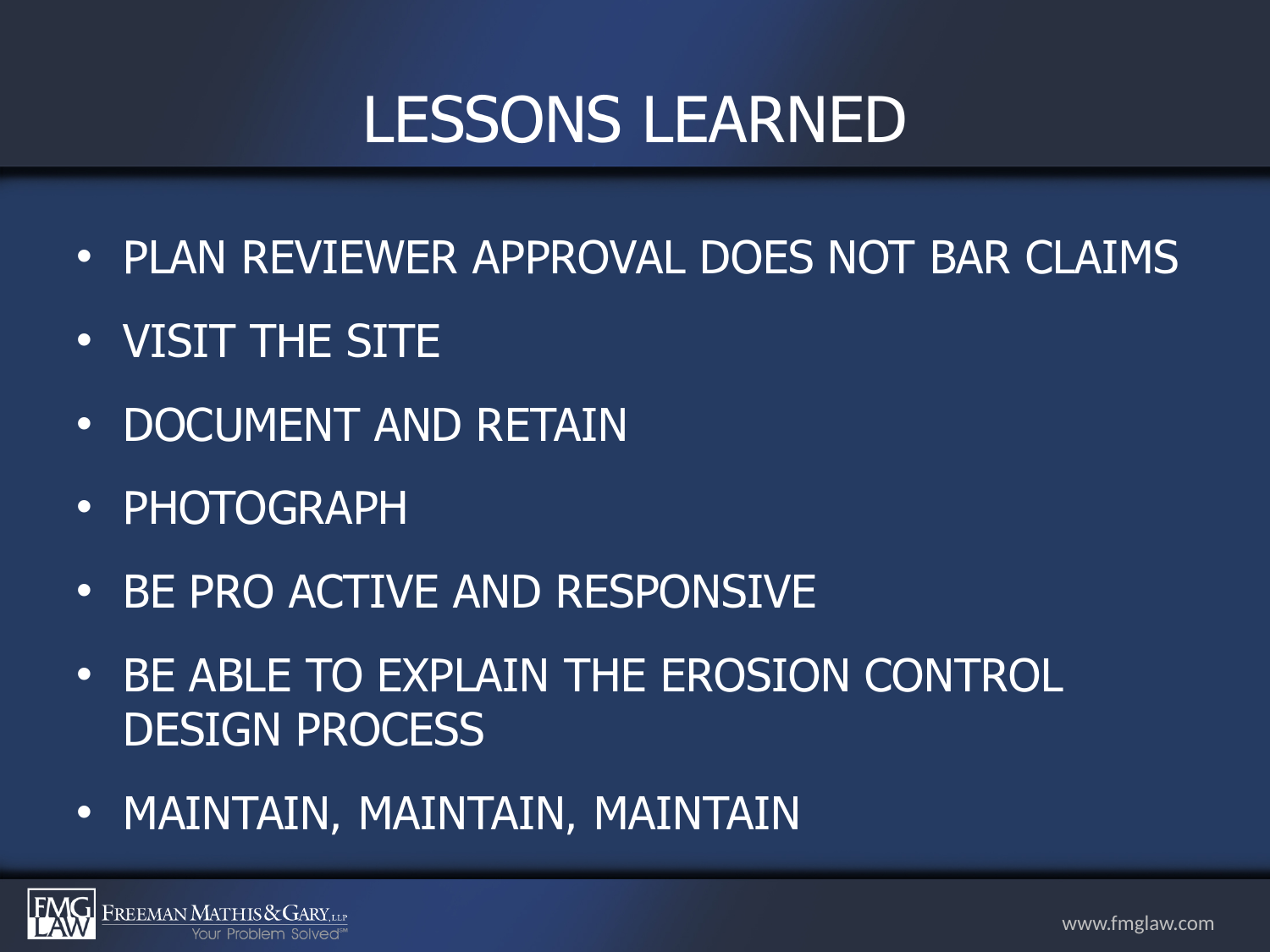

# LESSONS LEARNED
PLAN REVIEWER APPROVAL DOES NOT BAR CLAIMS
VISIT THE SITE
DOCUMENT AND RETAIN
PHOTOGRAPH
BE PRO ACTIVE AND RESPONSIVE
BE ABLE TO EXPLAIN THE EROSION CONTROL DESIGN PROCESS
MAINTAIN, MAINTAIN, MAINTAIN